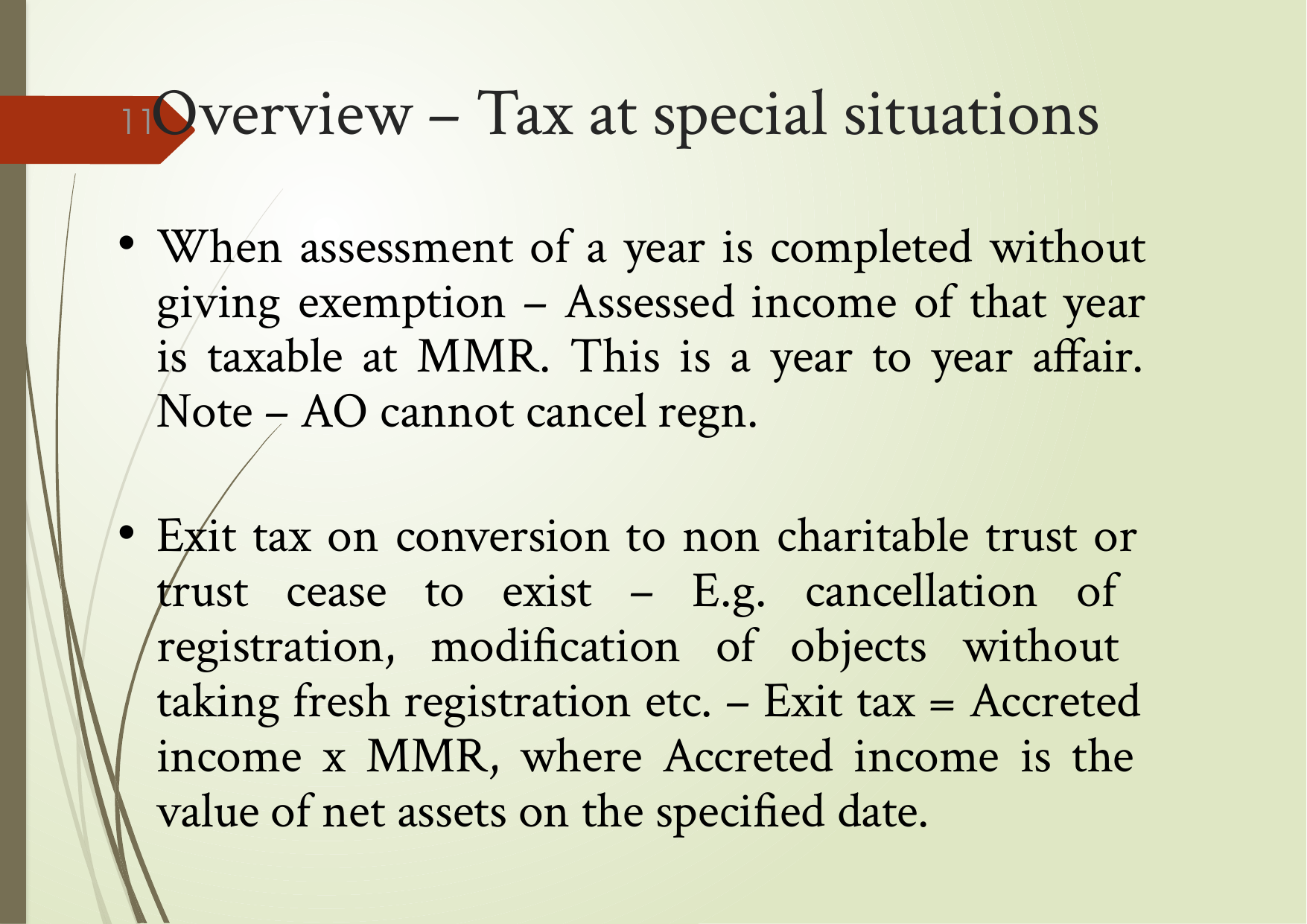

# Overview – Tax at special situations
11
When assessment of a year is completed without  giving exemption – Assessed income of that year  is taxable at MMR. This is a year to year affair.  Note – AO cannot cancel regn.

Exit tax on conversion to non charitable trust or  trust cease to exist – E.g. cancellation of  registration, modification of objects without  taking fresh registration etc. – Exit tax = Accreted  income x MMR, where Accreted income is the  value of net assets on the specified date.